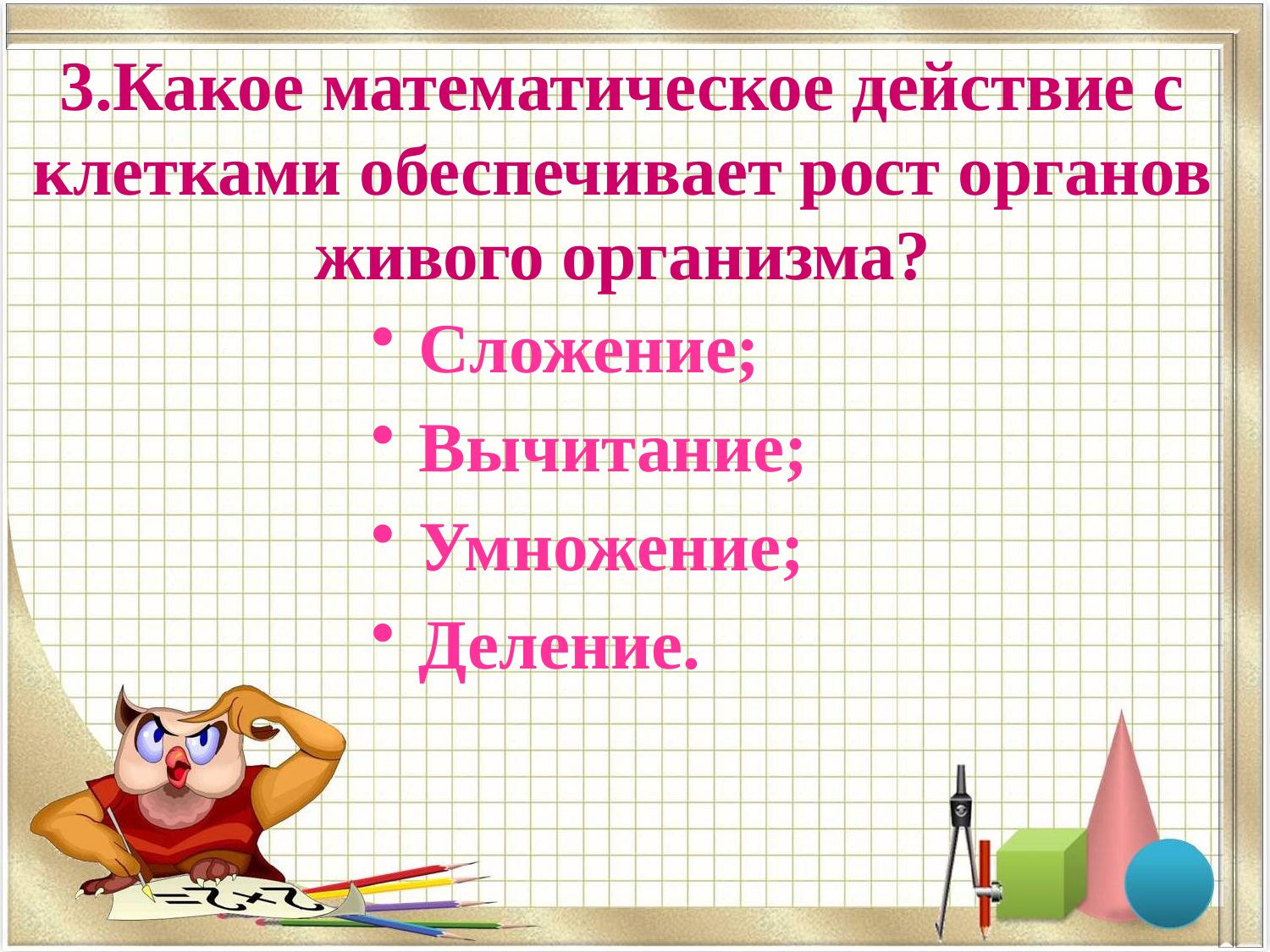

3.Какое математическое действие с клетками обеспечивает рост органов живого организма?
Сложение;
Вычитание;
Умножение;
Деление.